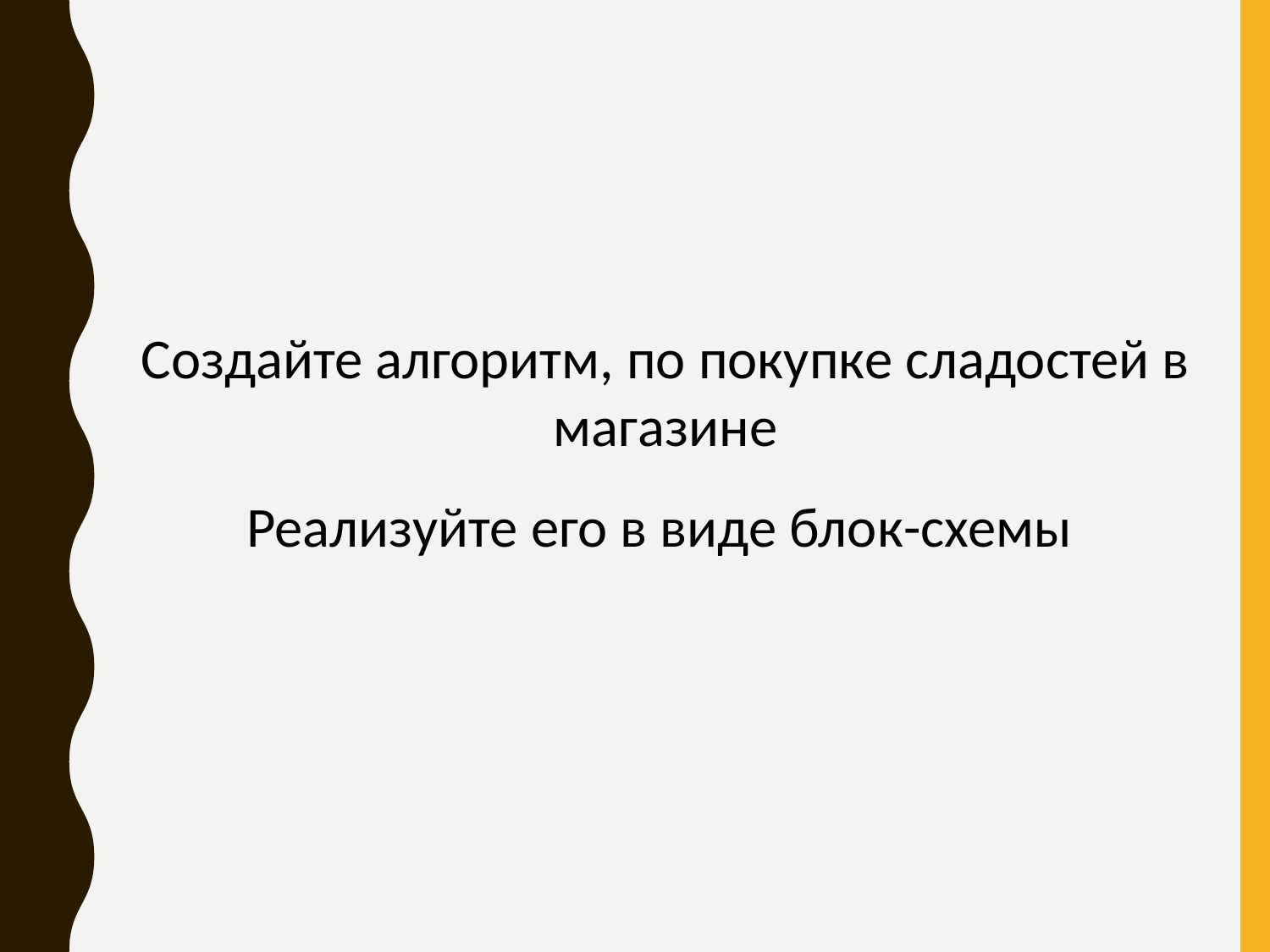

Создайте алгоритм, по покупке сладостей в магазине
Реализуйте его в виде блок-схемы